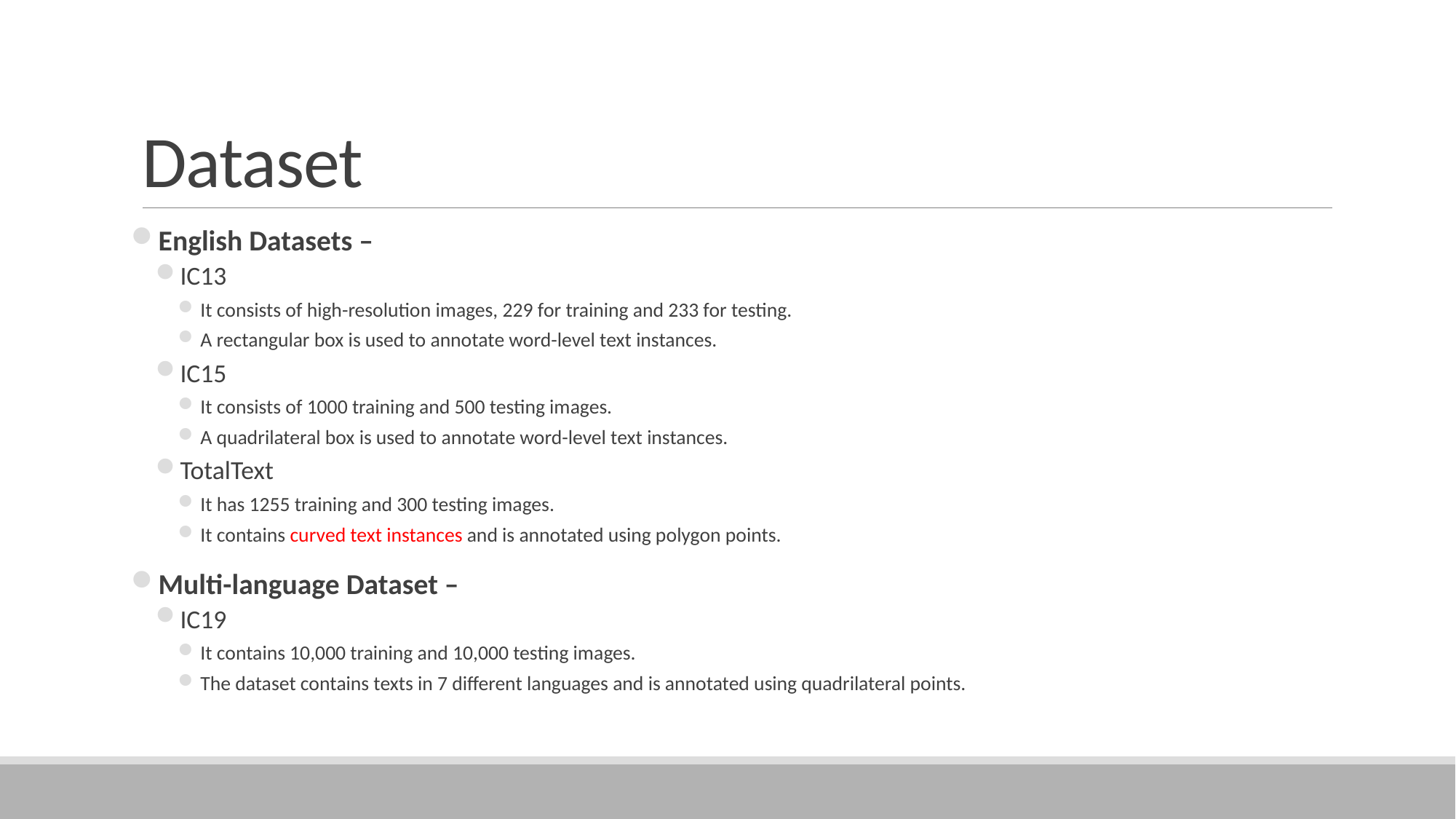

# Dataset
English Datasets –
IC13
It consists of high-resolution images, 229 for training and 233 for testing.
A rectangular box is used to annotate word-level text instances.
IC15
It consists of 1000 training and 500 testing images.
A quadrilateral box is used to annotate word-level text instances.
TotalText
It has 1255 training and 300 testing images.
It contains curved text instances and is annotated using polygon points.
Multi-language Dataset –
IC19
It contains 10,000 training and 10,000 testing images.
The dataset contains texts in 7 diﬀerent languages and is annotated using quadrilateral points.